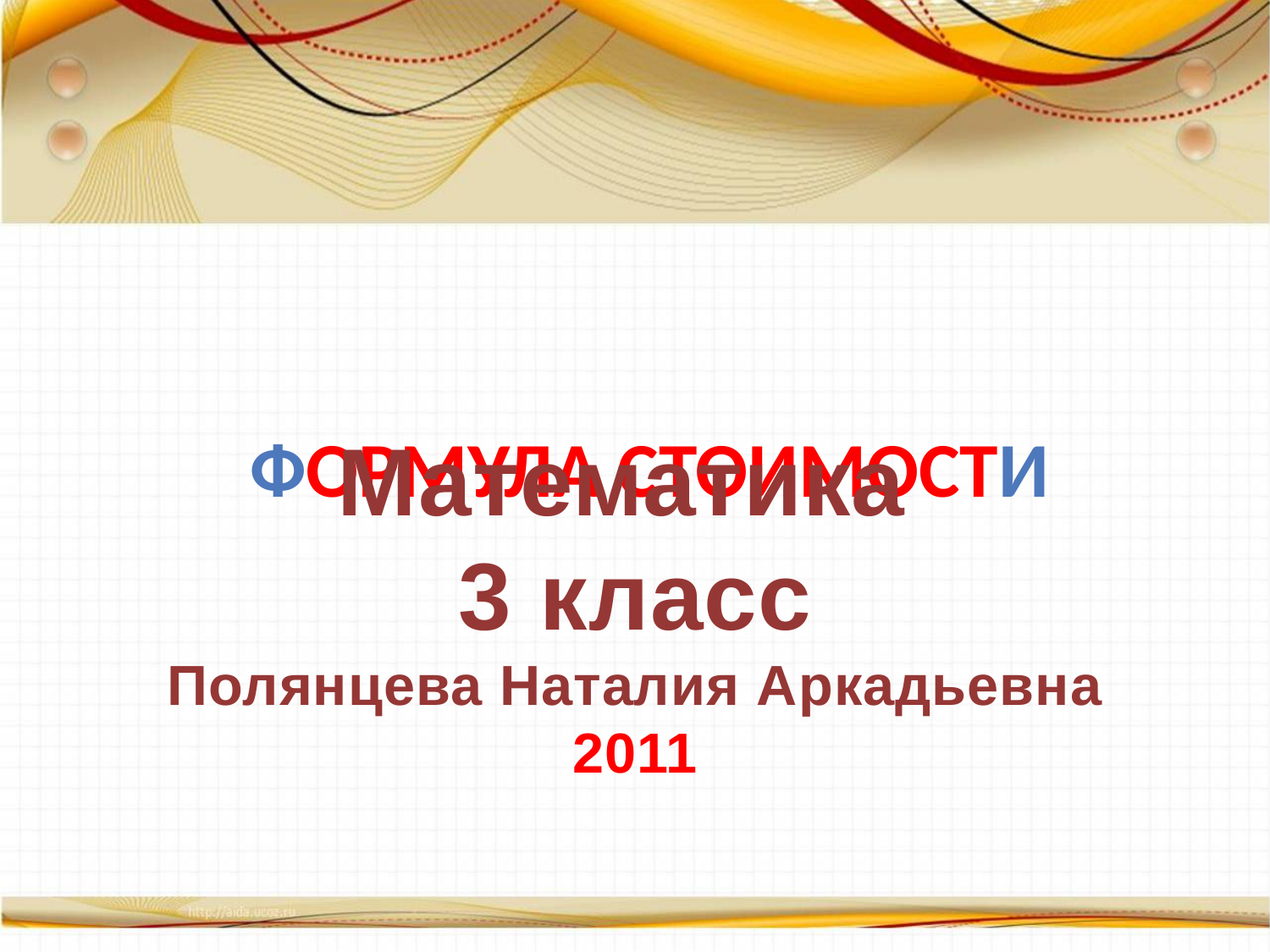

# Формула стоимости
Математика
3 класс
Полянцева Наталия Аркадьевна
2011